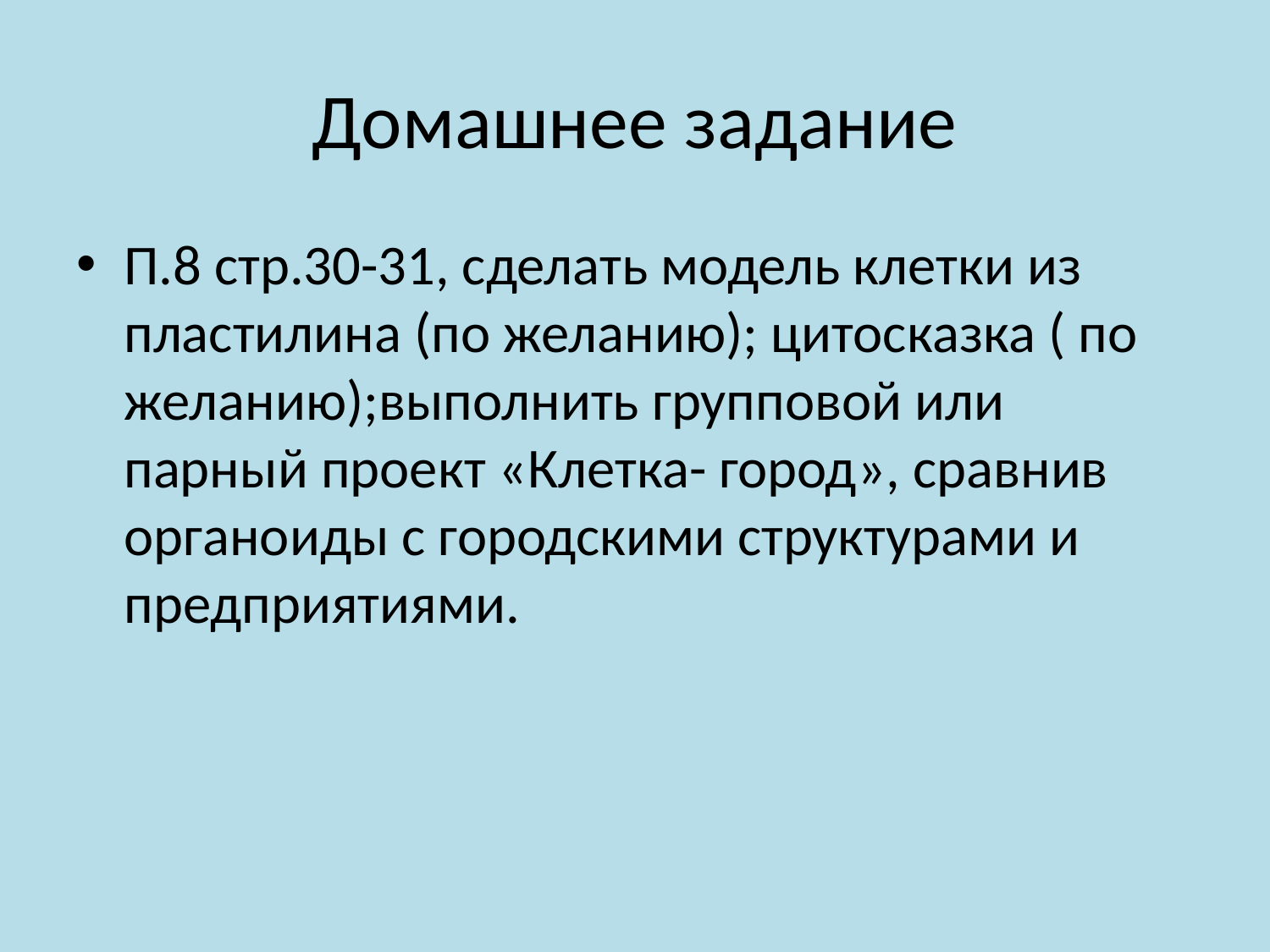

# Домашнее задание
П.8 стр.30-31, сделать модель клетки из пластилина (по желанию); цитосказка ( по желанию);выполнить групповой или парный проект «Клетка- город», сравнив органоиды с городскими структурами и предприятиями.